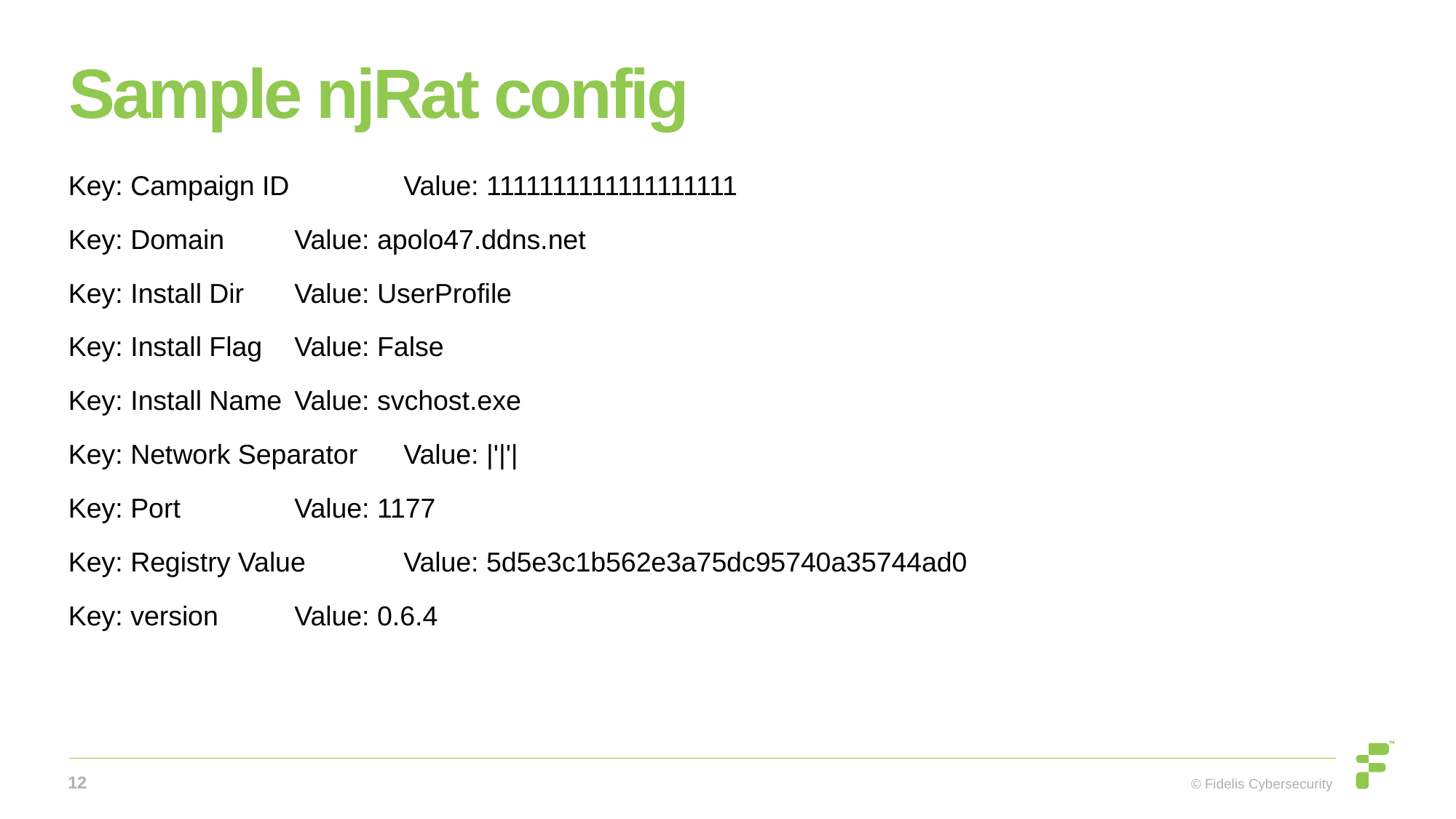

# Sample njRat config
Key: Campaign ID	 Value: 1111111111111111111
Key: Domain	 Value: apolo47.ddns.net
Key: Install Dir	 Value: UserProfile
Key: Install Flag	 Value: False
Key: Install Name	 Value: svchost.exe
Key: Network Separator	 Value: |'|'|
Key: Port	 Value: 1177
Key: Registry Value	 Value: 5d5e3c1b562e3a75dc95740a35744ad0
Key: version	 Value: 0.6.4

12